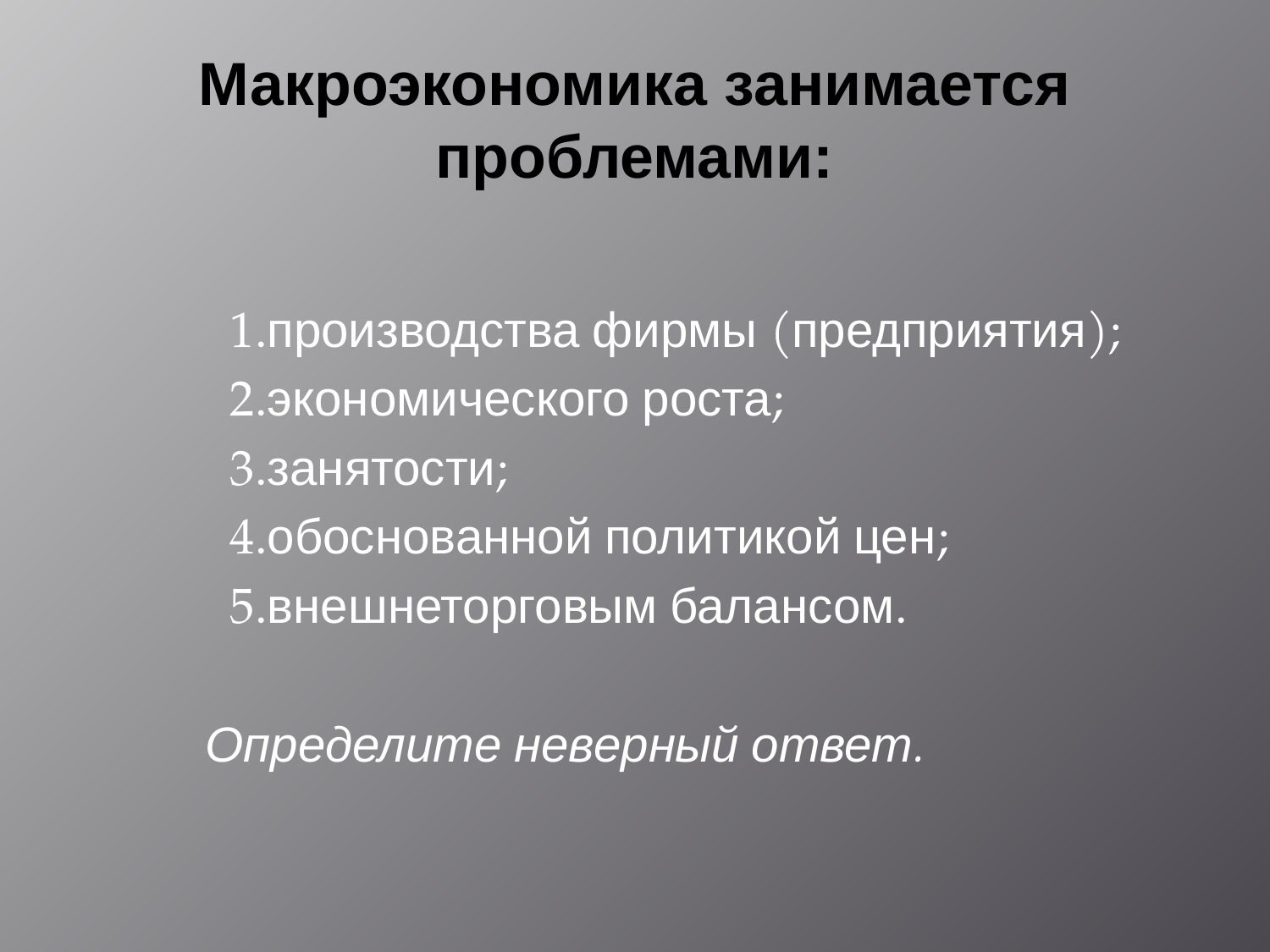

# Макроэкономика занимается проблемами:

           1.производства фирмы (предприятия);
           2.экономического роста;
           3.занятости;
           4.обоснованной политикой цен;
           5.внешнеторговым балансом.

         Определите неверный ответ.